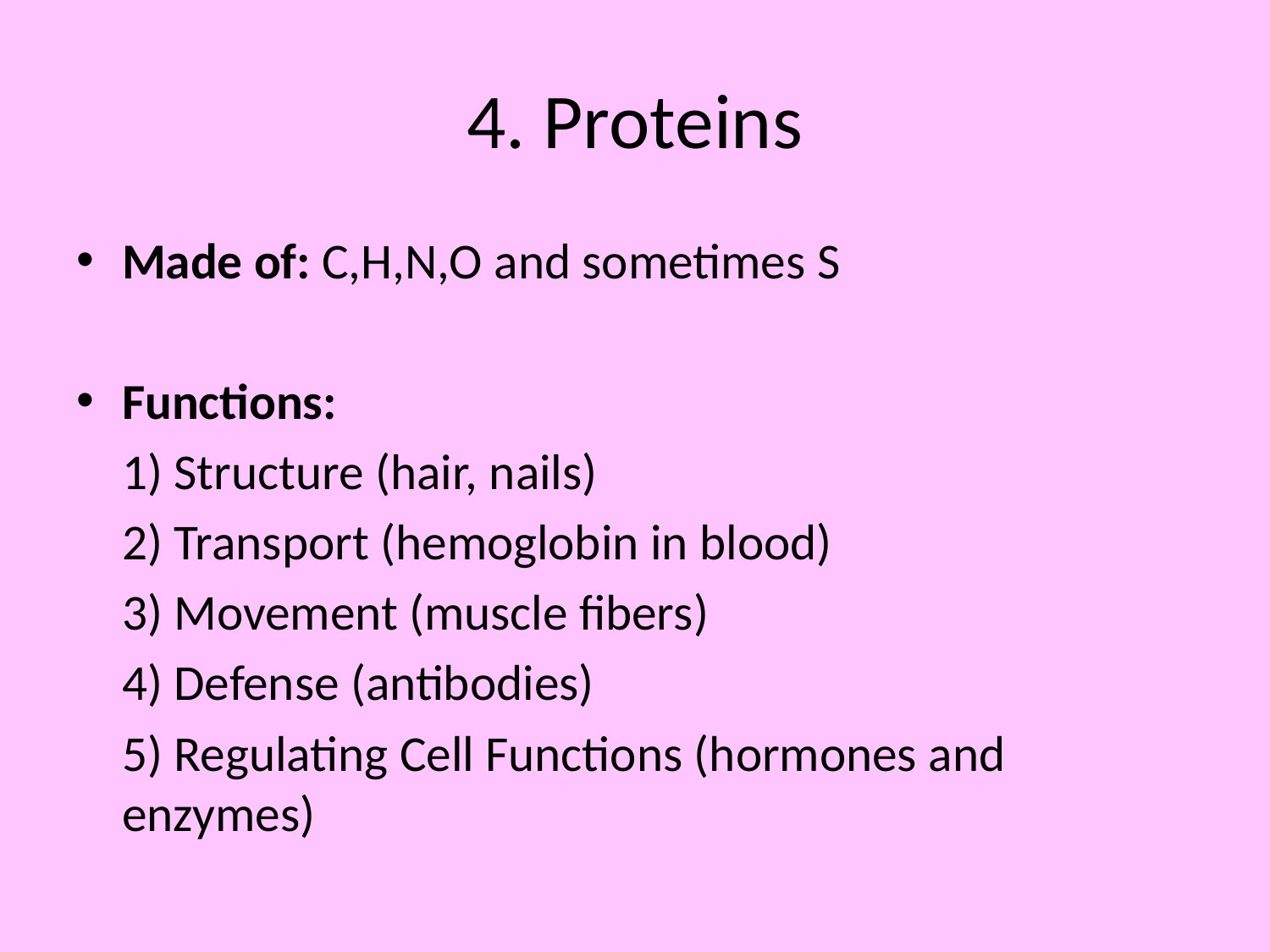

# 4. Proteins
Made of: C,H,N,O and sometimes S

Functions:
		1) Structure (hair, nails)
		2) Transport (hemoglobin in blood)
		3) Movement (muscle fibers)
		4) Defense (antibodies)
		5) Regulating Cell Functions (hormones and 	enzymes)